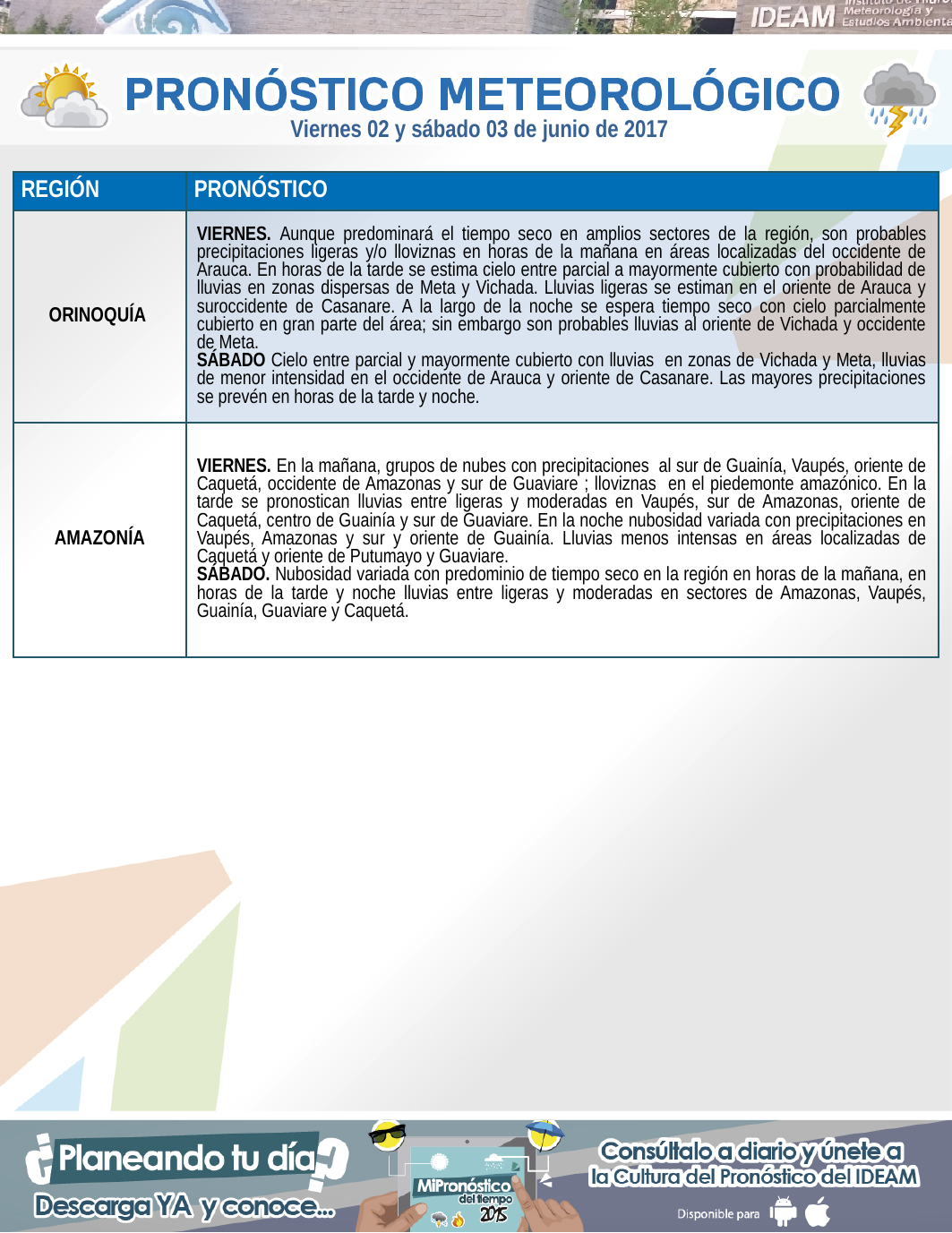

Viernes 02 y sábado 03 de junio de 2017
| REGIÓN | PRONÓSTICO |
| --- | --- |
| ORINOQUÍA | VIERNES. Aunque predominará el tiempo seco en amplios sectores de la región, son probables precipitaciones ligeras y/o lloviznas en horas de la mañana en áreas localizadas del occidente de Arauca. En horas de la tarde se estima cielo entre parcial a mayormente cubierto con probabilidad de lluvias en zonas dispersas de Meta y Vichada. Lluvias ligeras se estiman en el oriente de Arauca y suroccidente de Casanare. A la largo de la noche se espera tiempo seco con cielo parcialmente cubierto en gran parte del área; sin embargo son probables lluvias al oriente de Vichada y occidente de Meta. SÁBADO Cielo entre parcial y mayormente cubierto con lluvias en zonas de Vichada y Meta, lluvias de menor intensidad en el occidente de Arauca y oriente de Casanare. Las mayores precipitaciones se prevén en horas de la tarde y noche. |
| AMAZONÍA | VIERNES. En la mañana, grupos de nubes con precipitaciones al sur de Guainía, Vaupés, oriente de Caquetá, occidente de Amazonas y sur de Guaviare ; lloviznas en el piedemonte amazónico. En la tarde se pronostican lluvias entre ligeras y moderadas en Vaupés, sur de Amazonas, oriente de Caquetá, centro de Guainía y sur de Guaviare. En la noche nubosidad variada con precipitaciones en Vaupés, Amazonas y sur y oriente de Guainía. Lluvias menos intensas en áreas localizadas de Caquetá y oriente de Putumayo y Guaviare. SÁBADO. Nubosidad variada con predominio de tiempo seco en la región en horas de la mañana, en horas de la tarde y noche lluvias entre ligeras y moderadas en sectores de Amazonas, Vaupés, Guainía, Guaviare y Caquetá. |